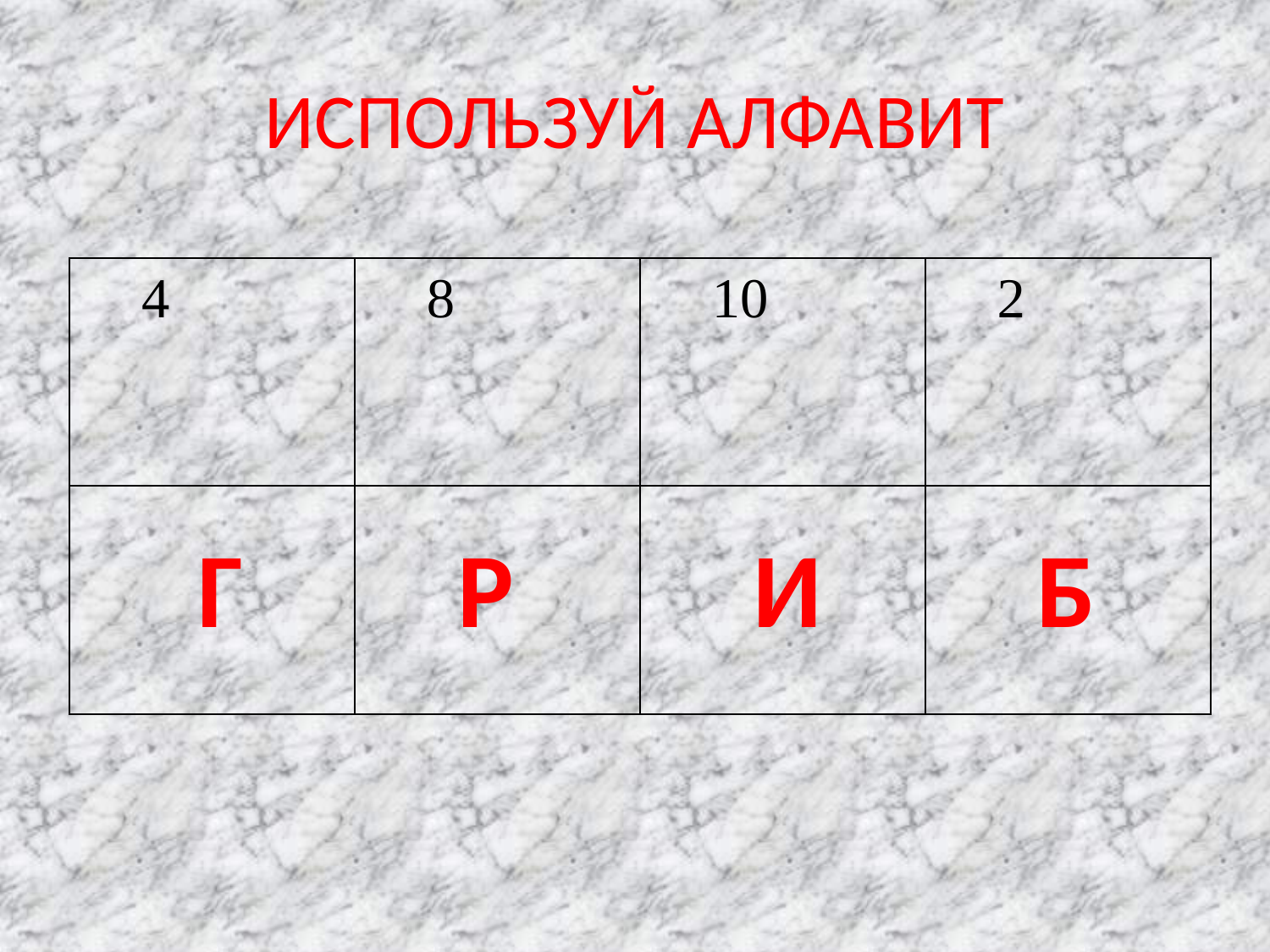

# ИСПОЛЬЗУЙ АЛФАВИТ
| 4 | 8 | 10 | 2 |
| --- | --- | --- | --- |
|  |  |  |  |
    Г         Р          И         Б